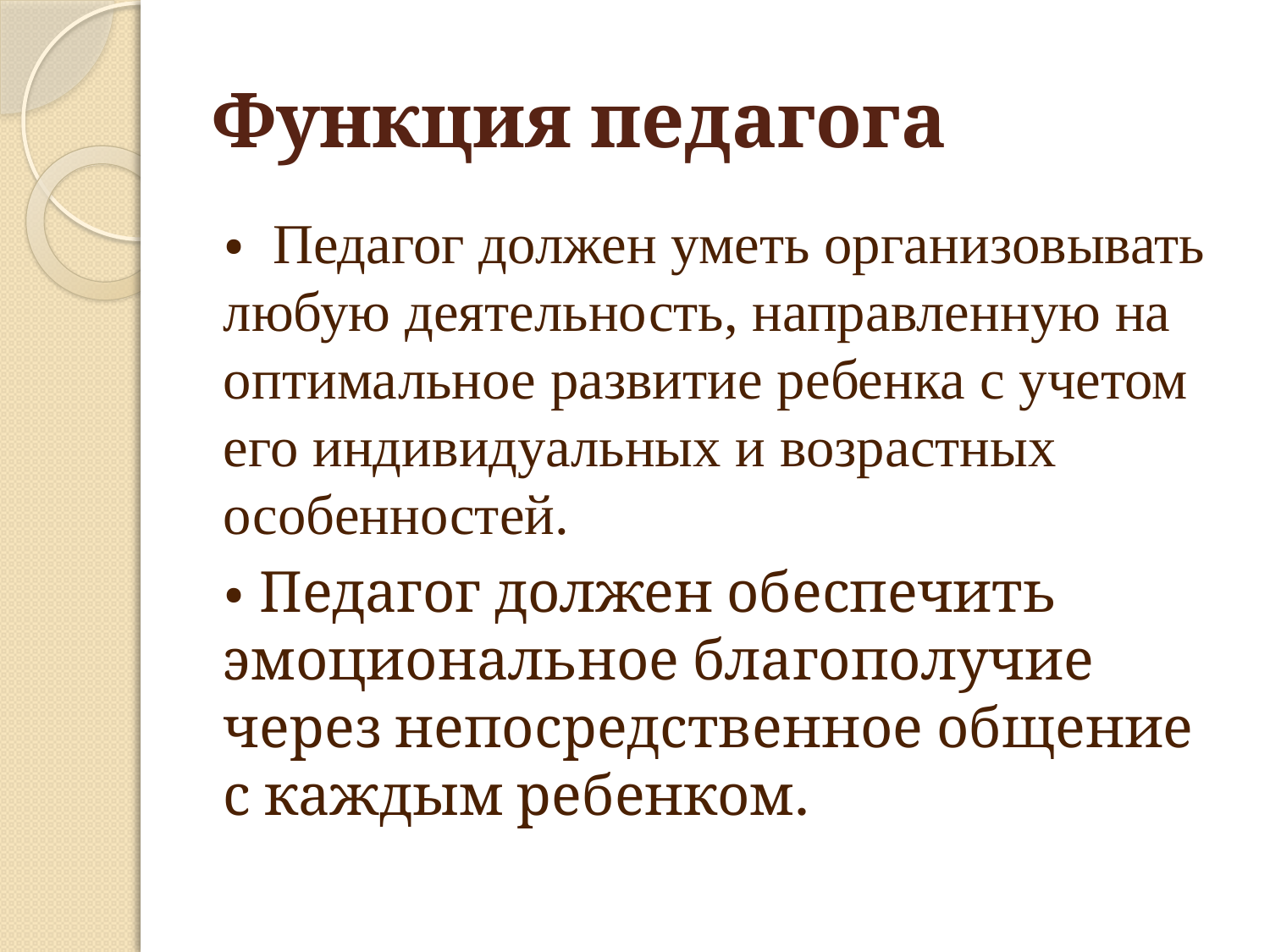

# Функция педагога
•  Педагог должен уметь организовывать любую деятельность, направленную на оптимальное развитие ребенка с учетом его индивидуальных и возрастных особенностей.
• Педагог должен обеспечить эмоциональное благополучие через непосредственное общение с каждым ребенком.